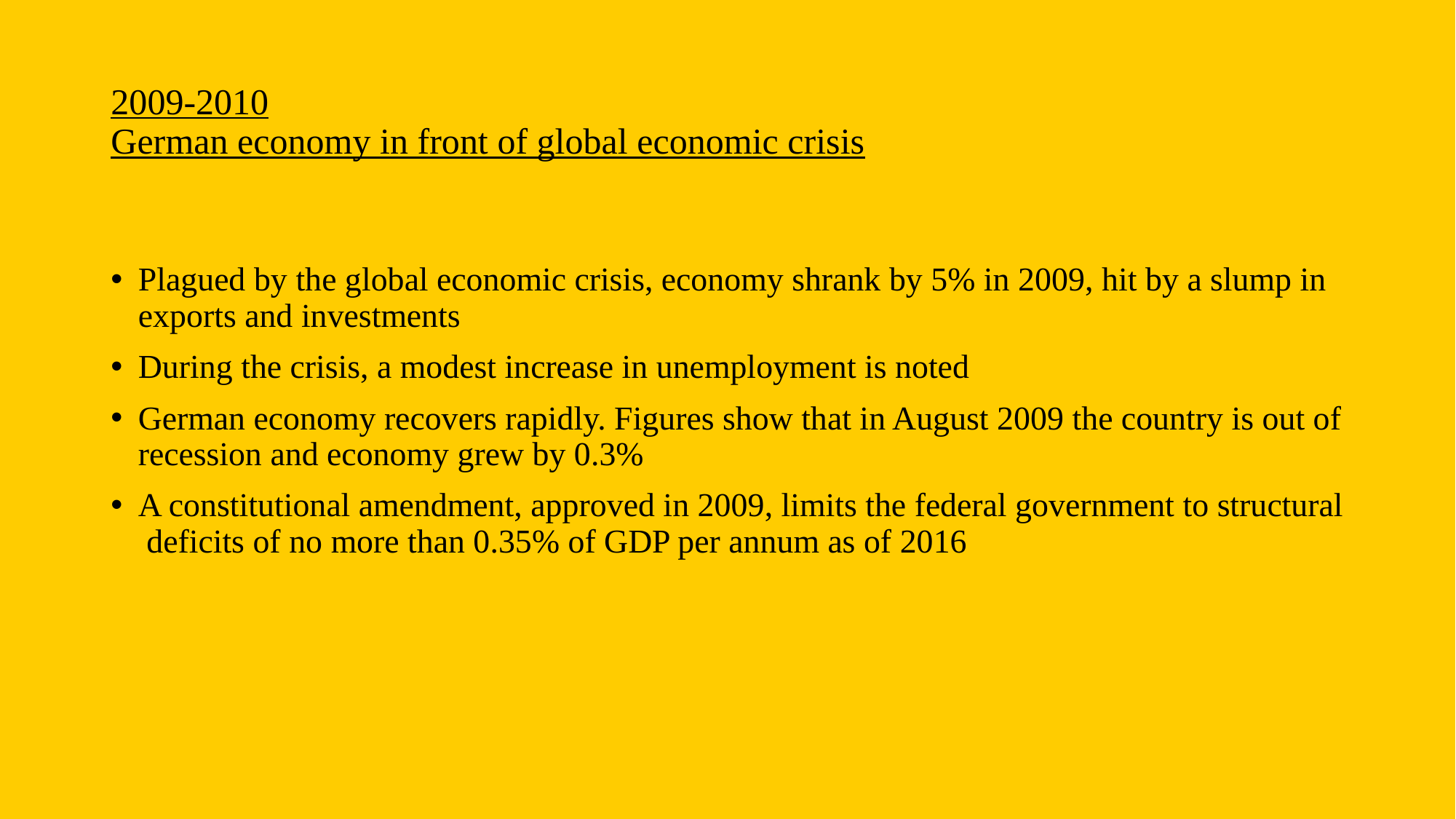

# 2009-2010 German economy in front of global economic crisis

Plagued by the global economic crisis, economy shrank by 5% in 2009, hit by a slump in exports and investments
During the crisis, a modest increase in unemployment is noted
German economy recovers rapidly. Figures show that in August 2009 the country is out of recession and economy grew by 0.3%
A constitutional amendment, approved in 2009, limits the federal government to structural  deficits of no more than 0.35% of GDP per annum as of 2016